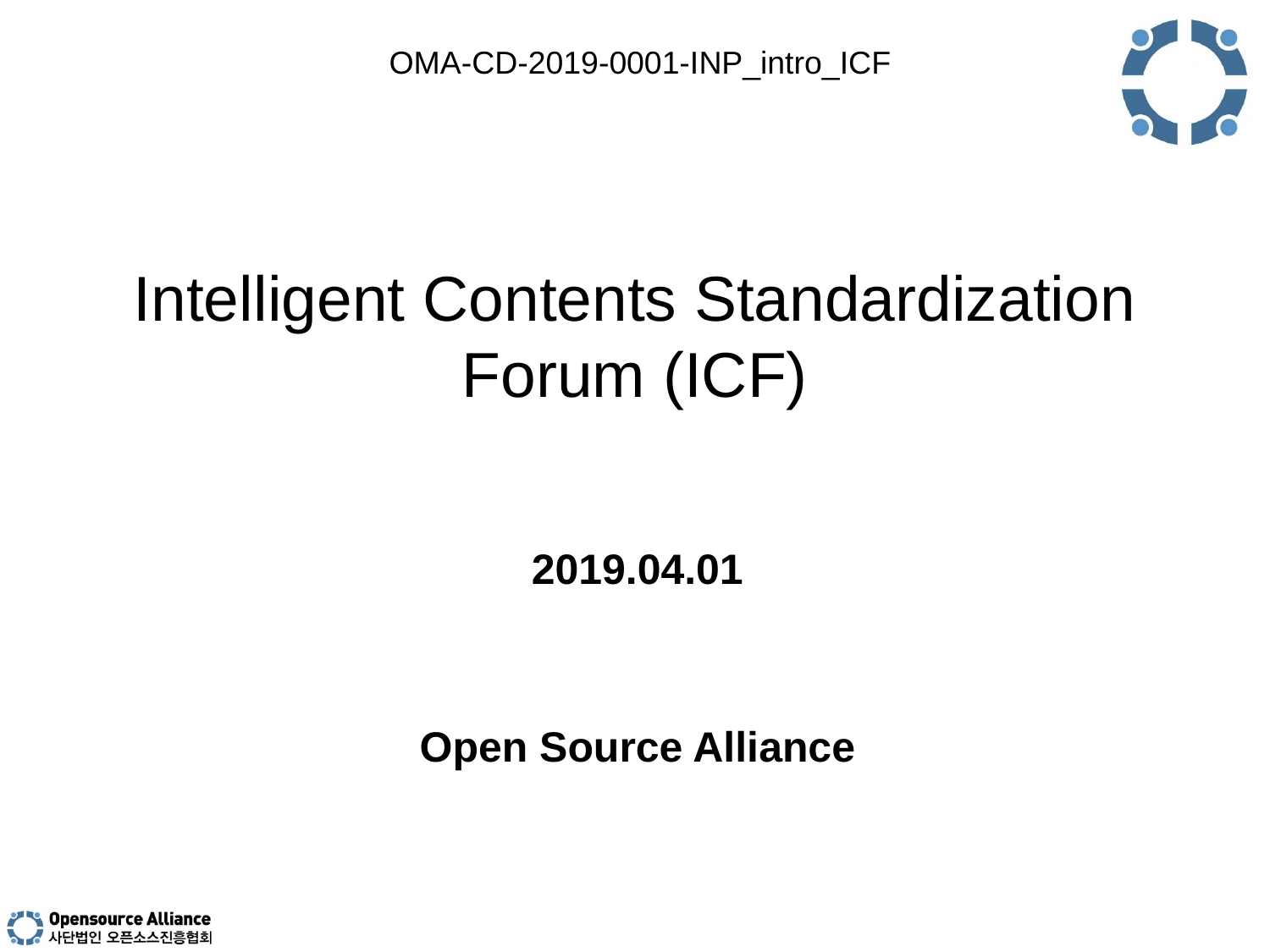

OMA-CD-2019-0001-INP_intro_ICF
# Intelligent Contents Standardization Forum (ICF)

2019.04.01

Open Source Alliance